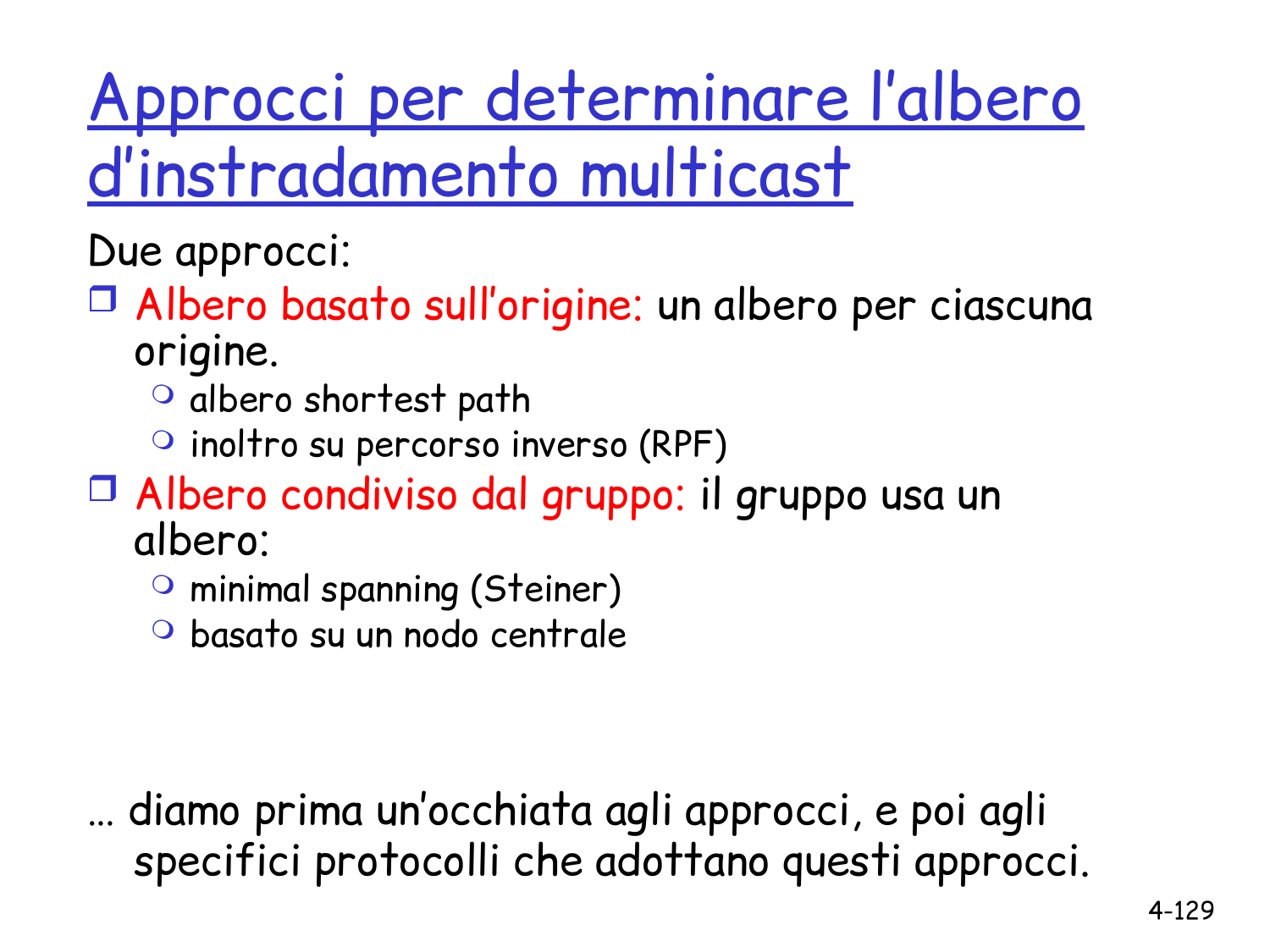

# Approcci per determinare l’albero d’instradamento multicast
Due approcci:
Albero basato sull’origine: un albero per ciascuna origine.
albero shortest path
inoltro su percorso inverso (RPF)
Albero condiviso dal gruppo: il gruppo usa un albero:
minimal spanning (Steiner)
basato su un nodo centrale
… diamo prima un’occhiata agli approcci, e poi agli specifici protocolli che adottano questi approcci.
4-129